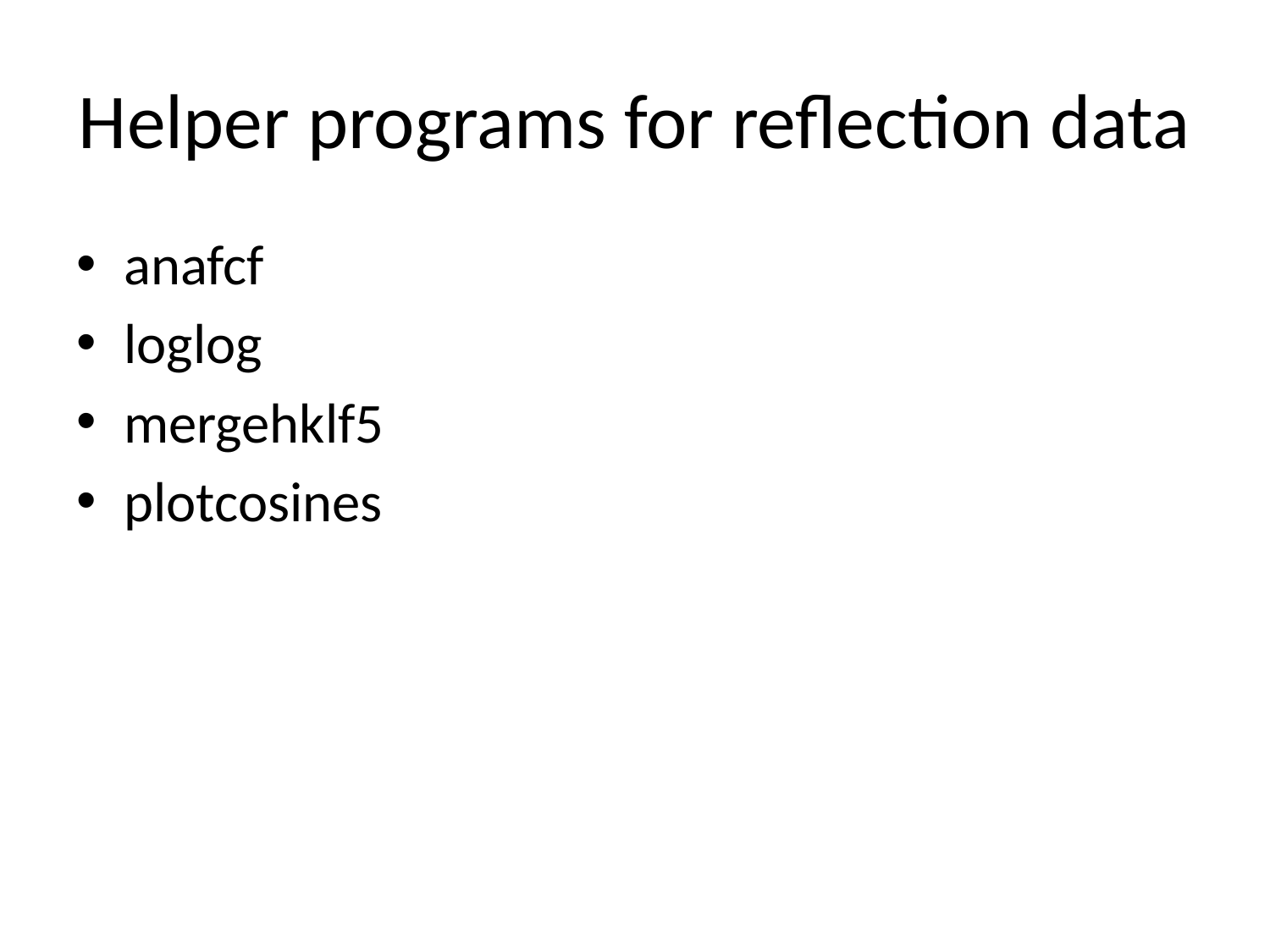

# Helper programs for reflection data
anafcf
loglog
mergehklf5
plotcosines